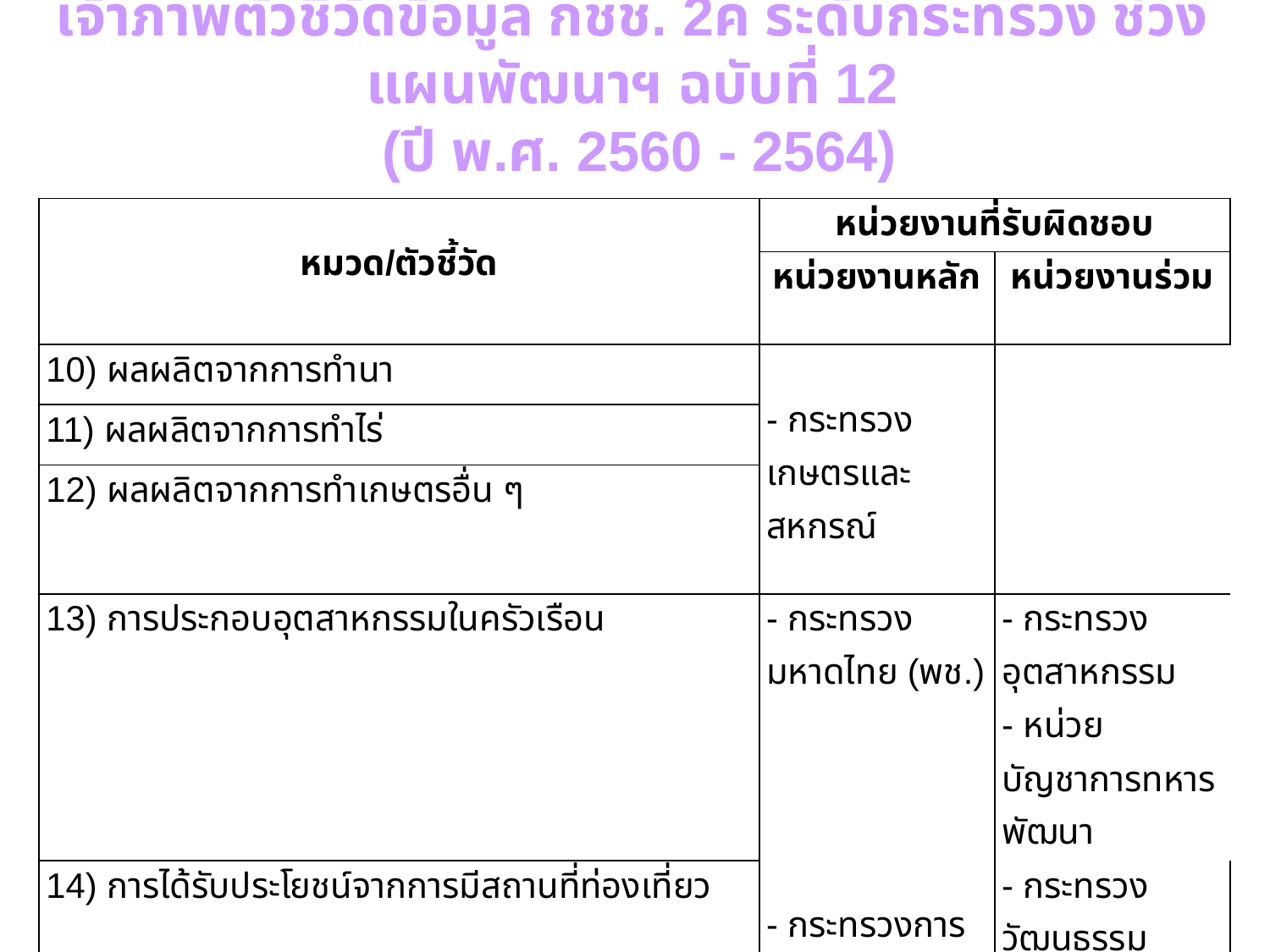

เจ้าภาพตัวชี้วัดข้อมูล กชช. 2ค ระดับกระทรวง ช่วงแผนพัฒนาฯ ฉบับที่ 12
 (ปี พ.ศ. 2560 - 2564)
| หมวด/ตัวชี้วัด | หน่วยงานที่รับผิดชอบ |  |
| --- | --- | --- |
|  | หน่วยงานหลัก | หน่วยงานร่วม |
| 10) ผลผลิตจากการทำนา | - กระทรวงเกษตรและสหกรณ์ |  |
| 11) ผลผลิตจากการทำไร่ |  |  |
| 12) ผลผลิตจากการทำเกษตรอื่น ๆ |  |  |
| 13) การประกอบอุตสาหกรรมในครัวเรือน | - กระทรวงมหาดไทย (พช.) | - กระทรวงอุตสาหกรรม - หน่วยบัญชาการทหารพัฒนา |
| 14) การได้รับประโยชน์จากการมีสถานที่ท่องเที่ยว | - กระทรวงการท่องเที่ยวและกีฬา | - กระทรวงวัฒนธรรม - กระทรวงทรัพยากร ธรรมชาติและสิ่งแวดล้อม - กระทรวงมหาดไทย |